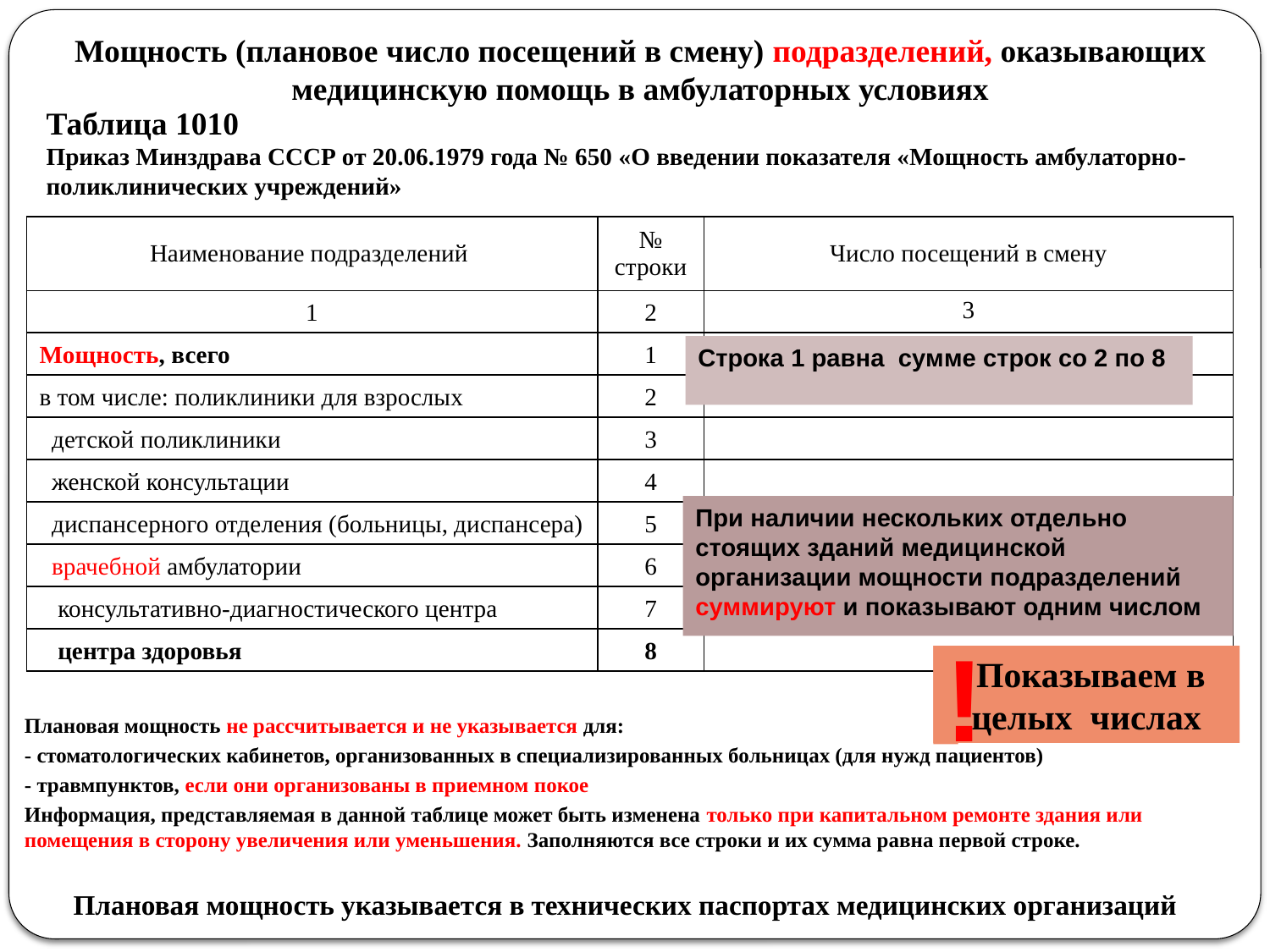

Мощность (плановое число посещений в смену) подразделений, оказывающих медицинскую помощь в амбулаторных условиях
Таблица 1010
Приказ Минздрава СССР от 20.06.1979 года № 650 «О введении показателя «Мощность амбулаторно-поликлинических учреждений»
| Наименование подразделений | № строки | Число посещений в смену |
| --- | --- | --- |
| 1 | 2 | 3 |
| Мощность, всего | 1 |  |
| в том числе: поликлиники для взрослых | 2 |  |
| детской поликлиники | 3 |  |
| женской консультации | 4 |  |
| диспансерного отделения (больницы, диспансера) | 5 |  |
| врачебной амбулатории | 6 |  |
| консультативно-диагностического центра | 7 |  |
| центра здоровья | 8 |  |
Строка 1 равна  сумме строк со 2 по 8
При наличии нескольких отдельно стоящих зданий медицинской организации мощности подразделений суммируют и показывают одним числом
 Показываем в целых  числах
!
Плановая мощность не рассчитывается и не указывается для:
- стоматологических кабинетов, организованных в специализированных больницах (для нужд пациентов)
- травмпунктов, если они организованы в приемном покое
Информация, представляемая в данной таблице может быть изменена только при капитальном ремонте здания или помещения в сторону увеличения или уменьшения. Заполняются все строки и их сумма равна первой строке.

Плановая мощность указывается в технических паспортах медицинских организаций